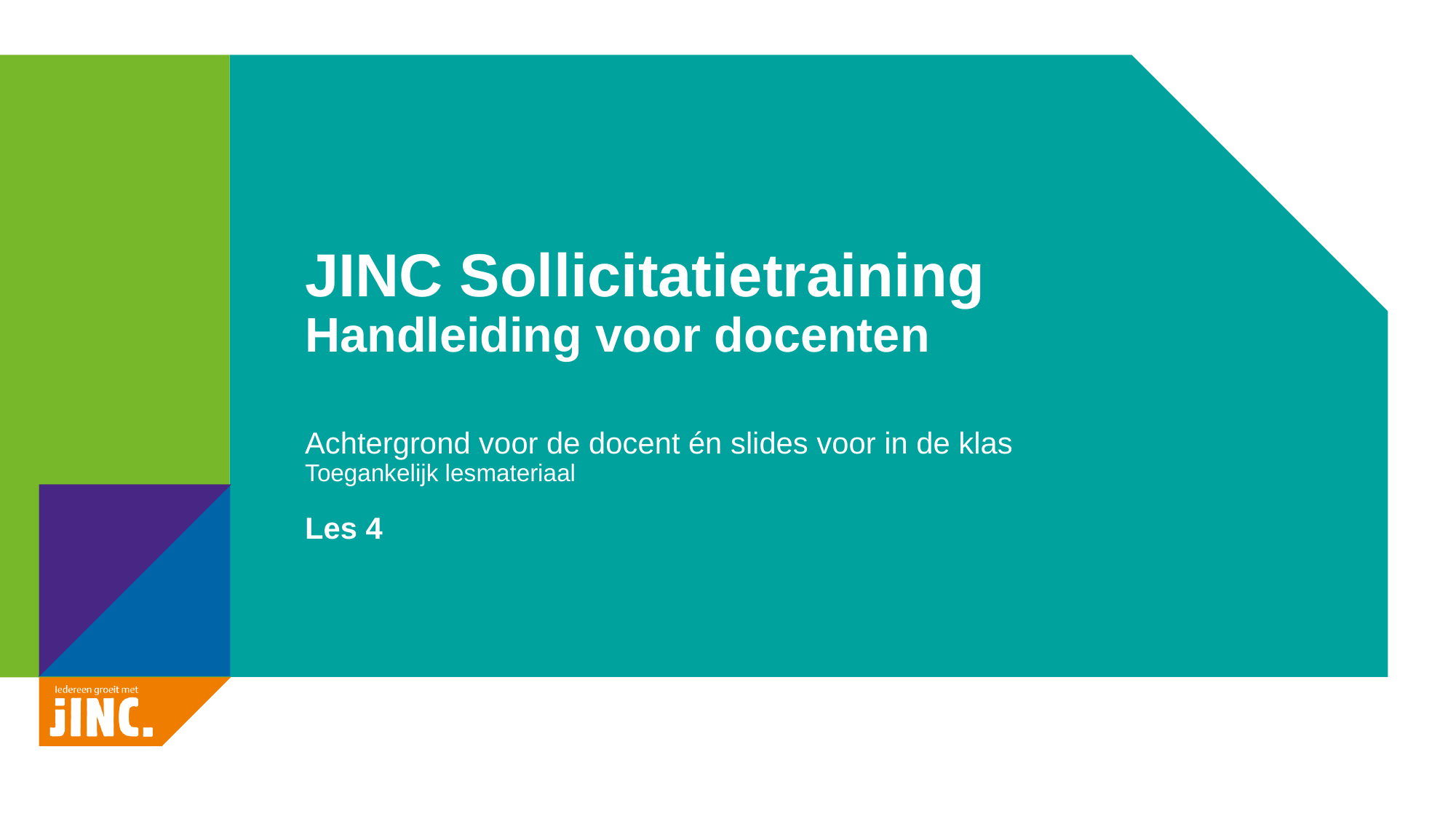

JINC Sollicitatietraining
Handleiding voor docenten
Achtergrond voor de docent én slides voor in de klas
Toegankelijk lesmateriaal
Les 4